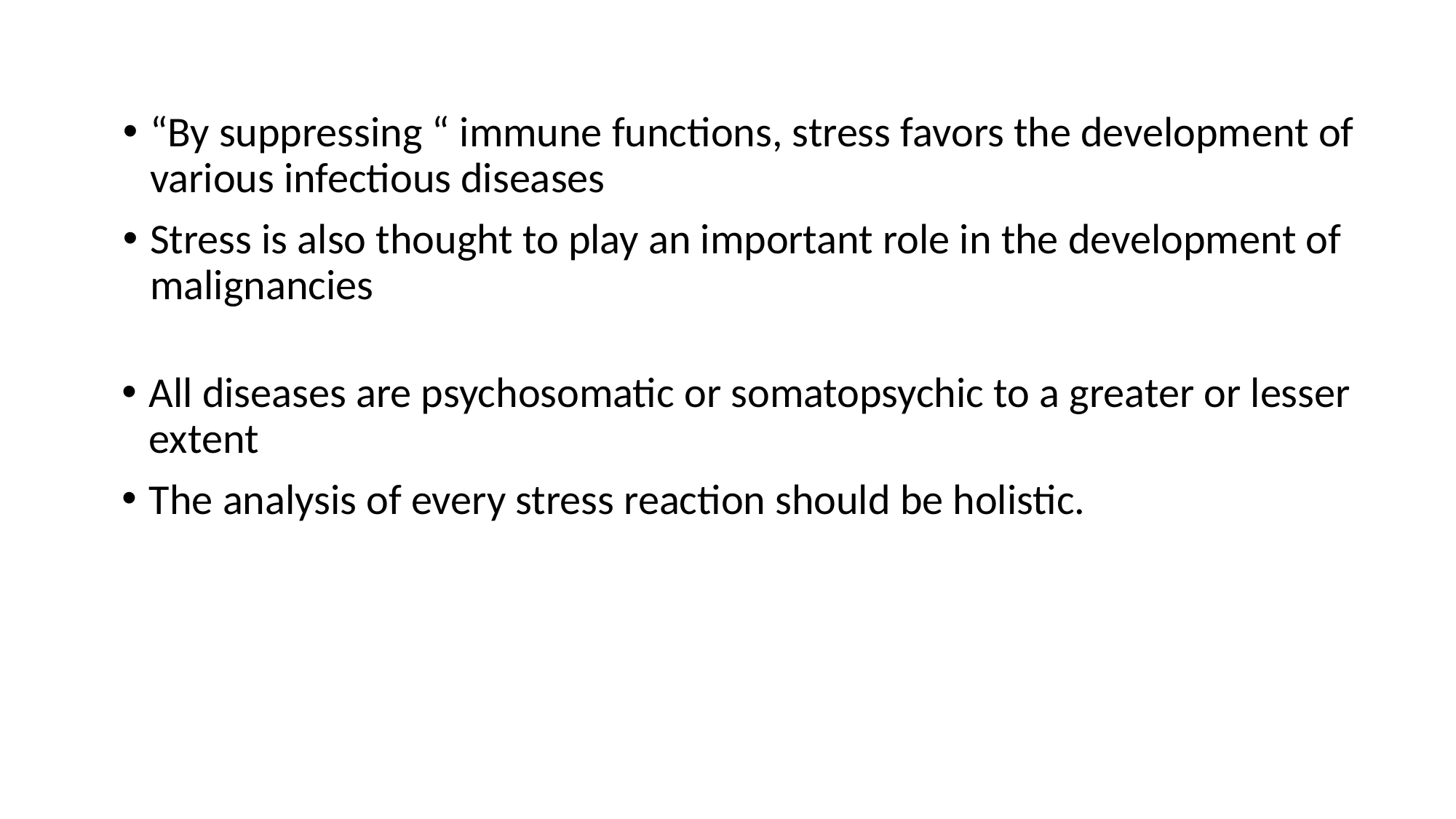

“By suppressing “ immune functions, stress favors the development of various infectious diseases
Stress is also thought to play an important role in the development of malignancies

All diseases are psychosomatic or somatopsychic to a greater or lesser extent
The analysis of every stress reaction should be holistic.